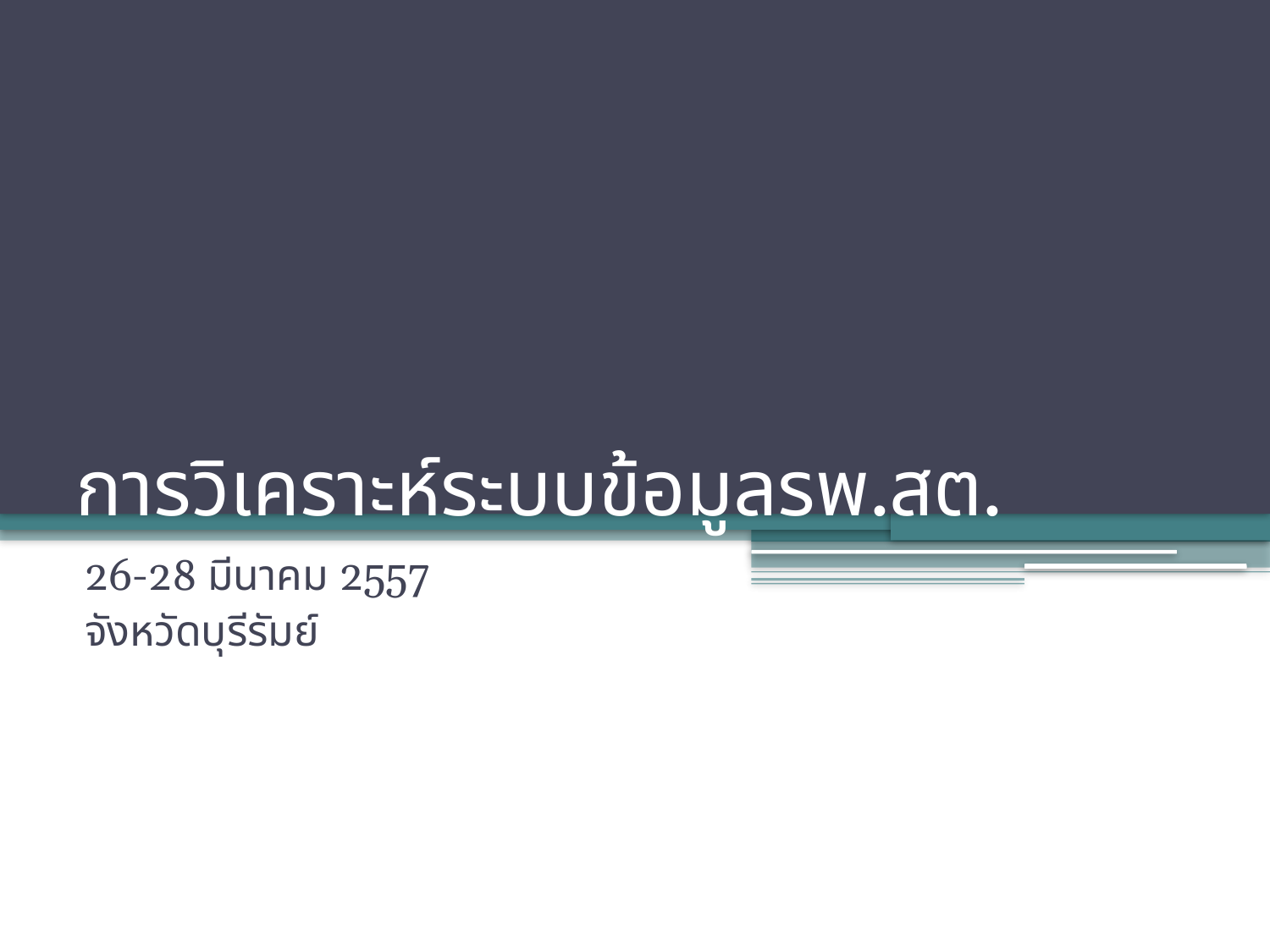

# การวิเคราะห์ระบบข้อมูลรพ.สต.
26-28 มีนาคม 2557
จังหวัดบุรีรัมย์